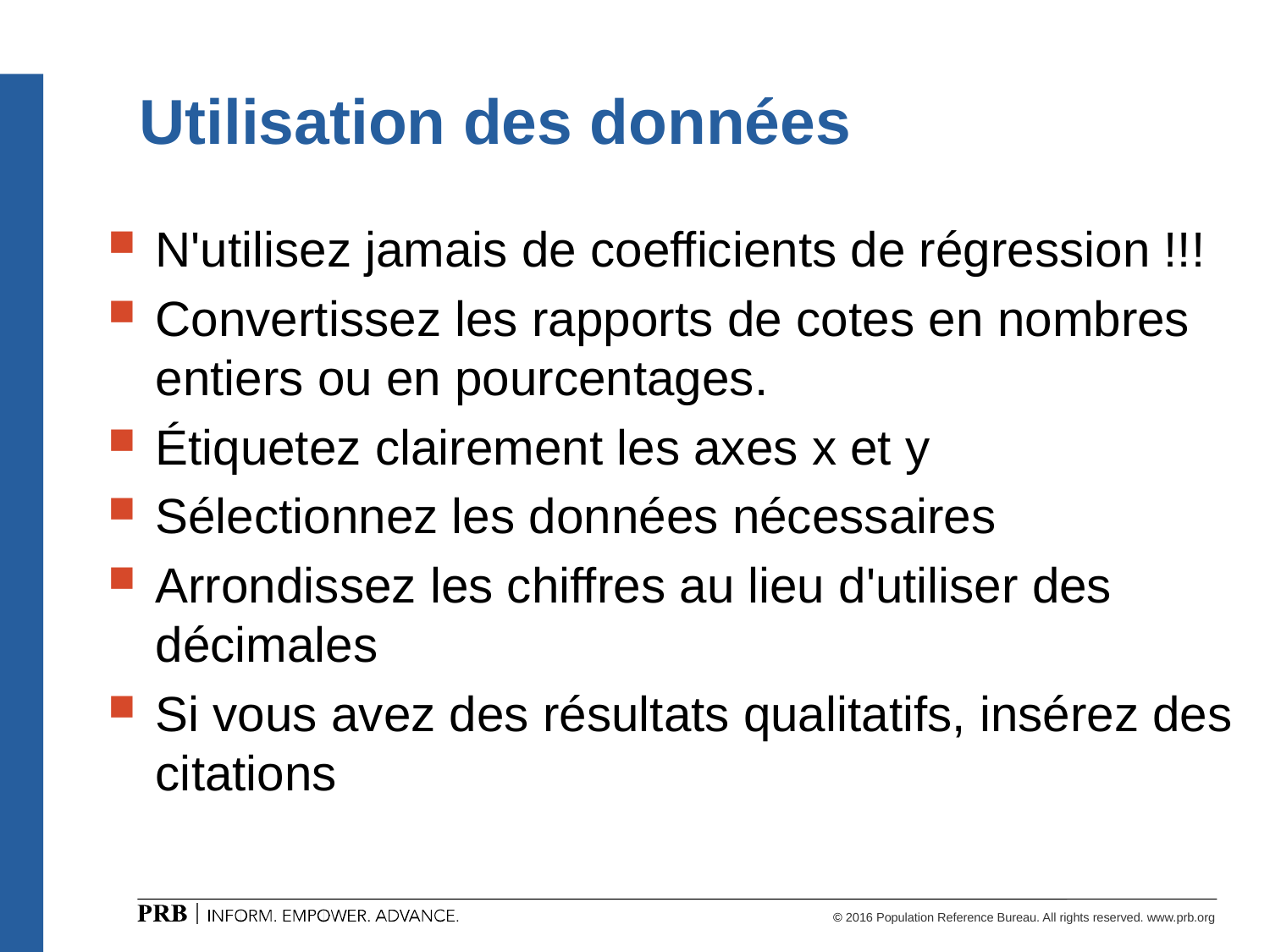

# Utilisation des données
N'utilisez jamais de coefficients de régression !!!
Convertissez les rapports de cotes en nombres entiers ou en pourcentages.
Étiquetez clairement les axes x et y
Sélectionnez les données nécessaires
Arrondissez les chiffres au lieu d'utiliser des décimales
Si vous avez des résultats qualitatifs, insérez des citations